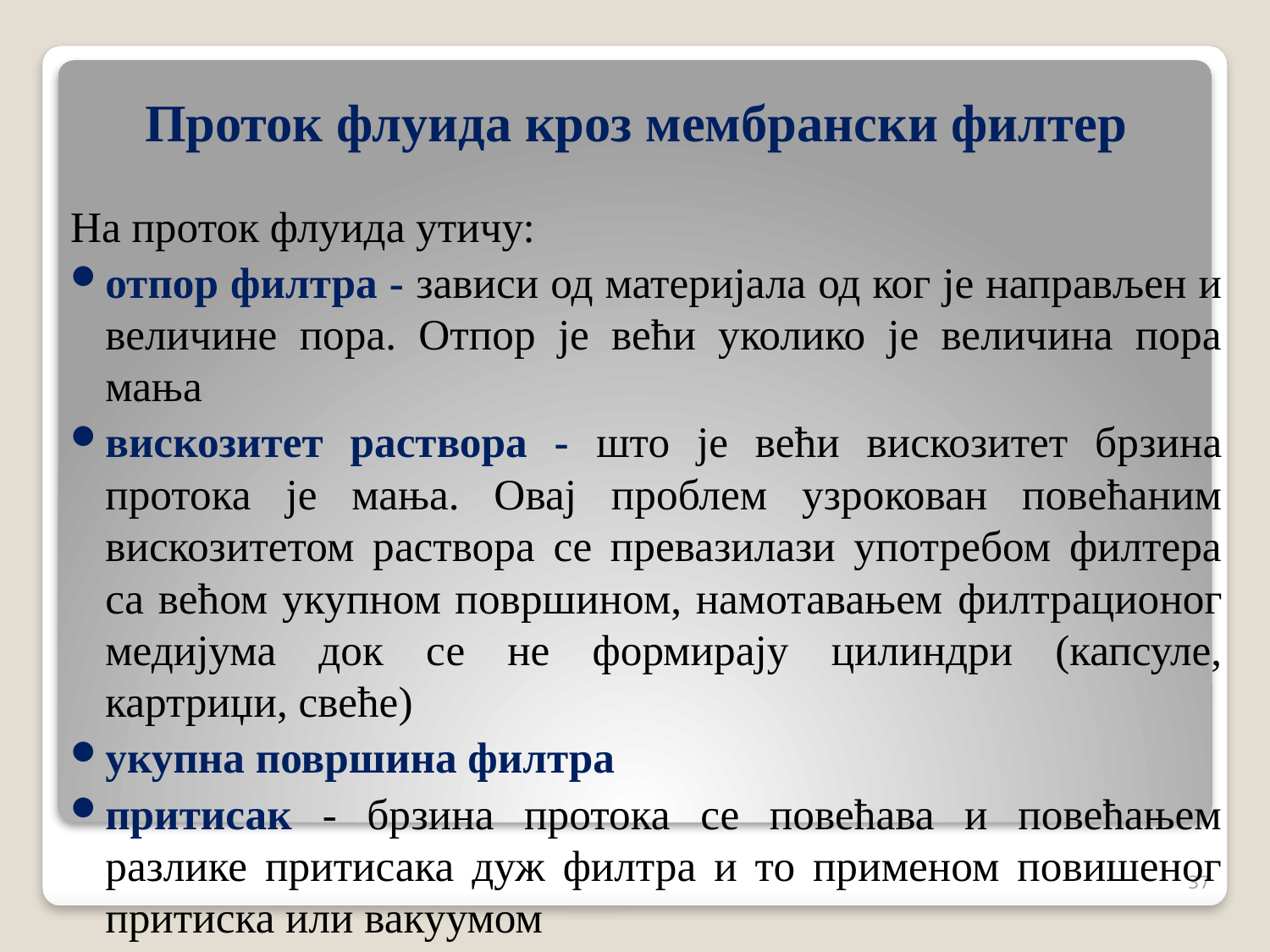

# Проток флуида кроз мембрански филтер
На проток флуида утичу:
отпор филтра - зависи од материјала од ког је направљен и величине пора. Отпор је већи уколико је величина пора мања
вискозитет раствора - што је већи вискозитет брзина протока је мања. Овај проблем узрокован повећаним вискозитетом раствора се превазилази употребом филтера са већом укупном површином, намотавањем филтрационог медијума док се не формирају цилиндри (капсуле, картриџи, свеће)
укупна површина филтра
притисак - брзина протока се повећава и повећањем разлике притисака дуж филтра и то применом повишеног притиска или вакуумом

37